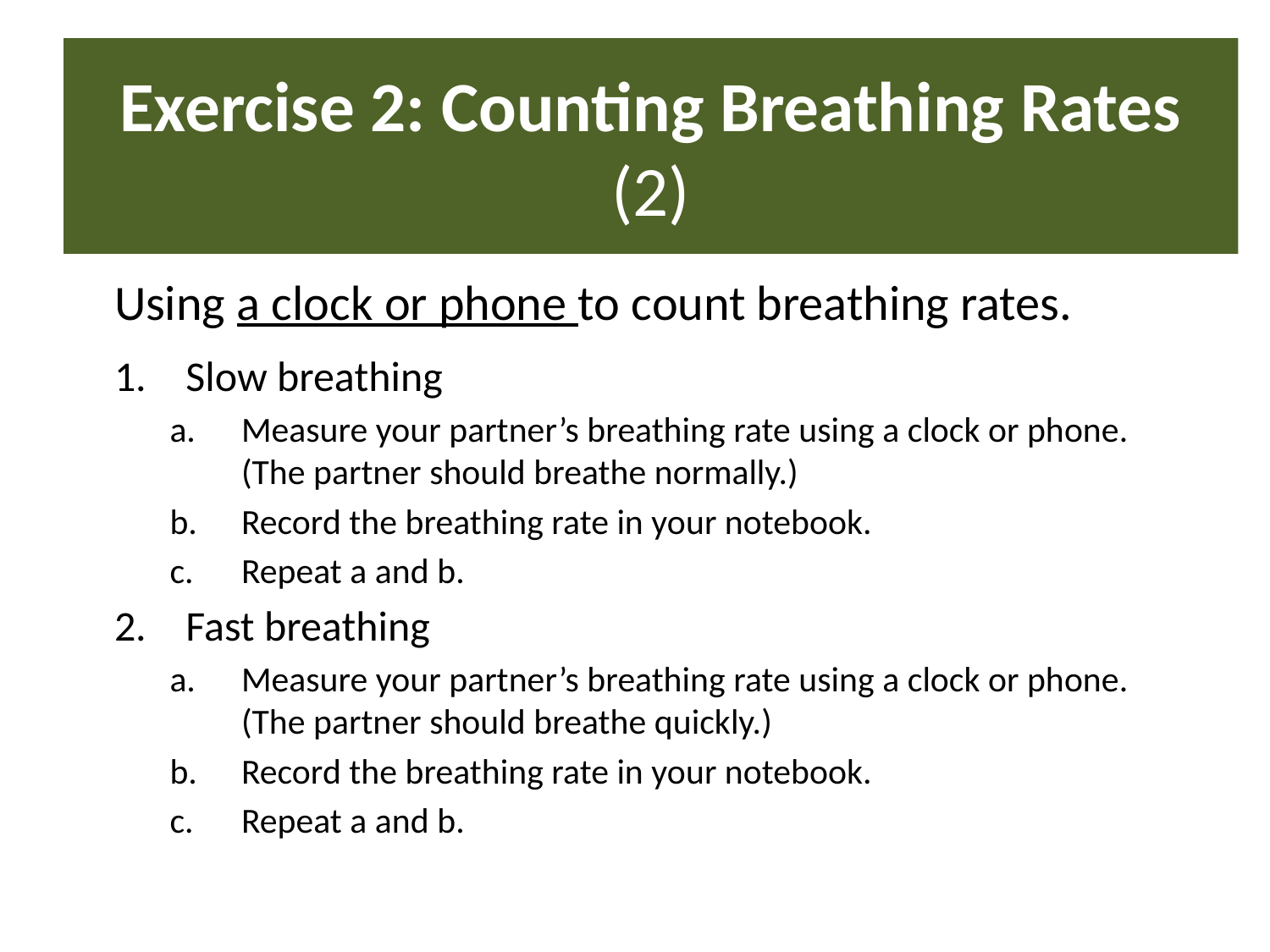

# Exercise 2: Counting Breathing Rates (2)
Using a clock or phone to count breathing rates.
Slow breathing
Measure your partner’s breathing rate using a clock or phone. (The partner should breathe normally.)
Record the breathing rate in your notebook.
Repeat a and b.
Fast breathing
Measure your partner’s breathing rate using a clock or phone. (The partner should breathe quickly.)
Record the breathing rate in your notebook.
Repeat a and b.